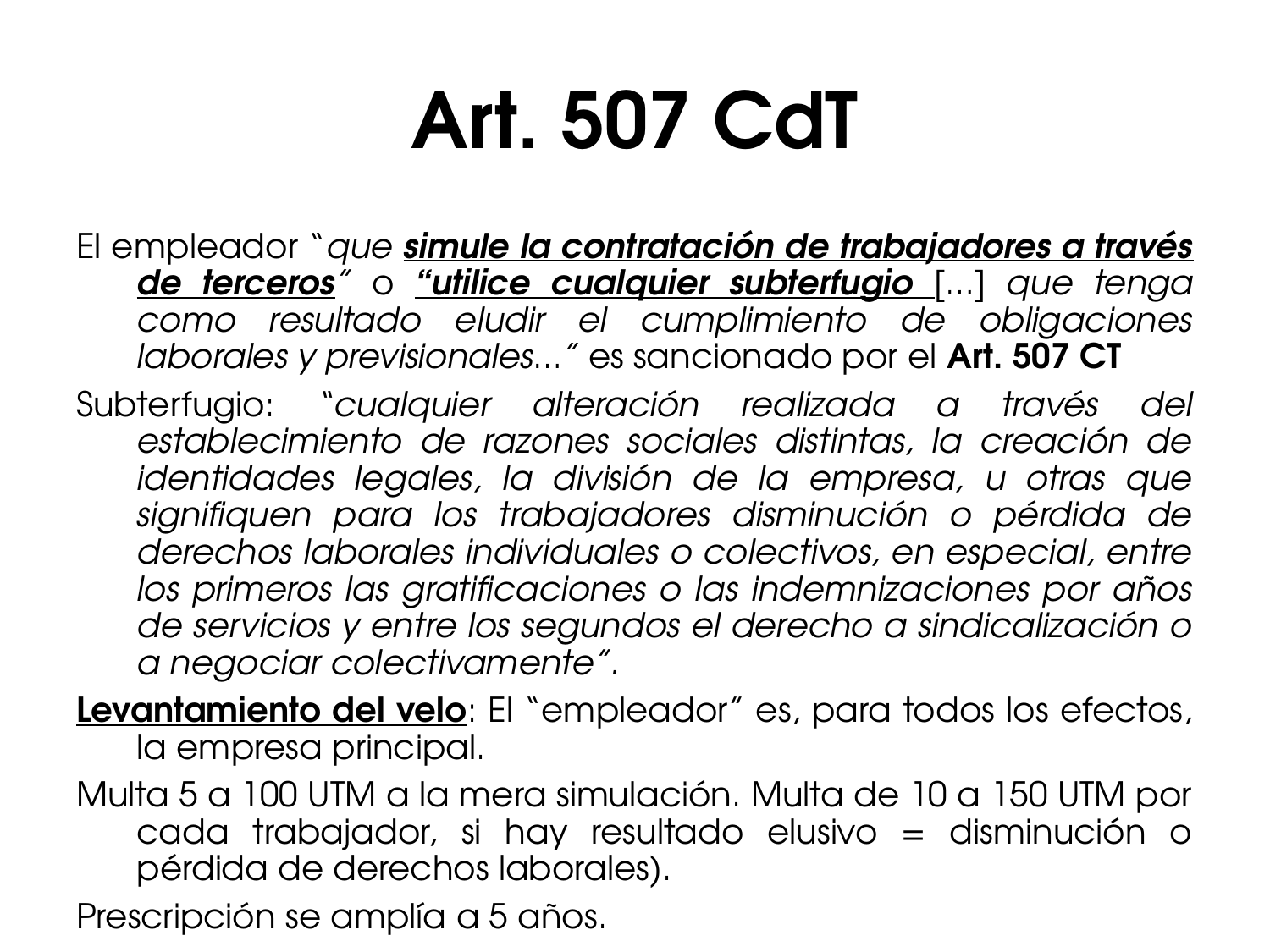

# Art. 507 CdT
El empleador “que simule la contratación de trabajadores a través de terceros” o “utilice cualquier subterfugio […] que tenga como resultado eludir el cumplimiento de obligaciones laborales y previsionales…” es sancionado por el Art. 507 CT
Subterfugio: “cualquier alteración realizada a través del establecimiento de razones sociales distintas, la creación de identidades legales, la división de la empresa, u otras que signifiquen para los trabajadores disminución o pérdida de derechos laborales individuales o colectivos, en especial, entre los primeros las gratificaciones o las indemnizaciones por años de servicios y entre los segundos el derecho a sindicalización o a negociar colectivamente”.
Levantamiento del velo: El “empleador” es, para todos los efectos, la empresa principal.
Multa 5 a 100 UTM a la mera simulación. Multa de 10 a 150 UTM por cada trabajador, si hay resultado elusivo = disminución o pérdida de derechos laborales).
Prescripción se amplía a 5 años.